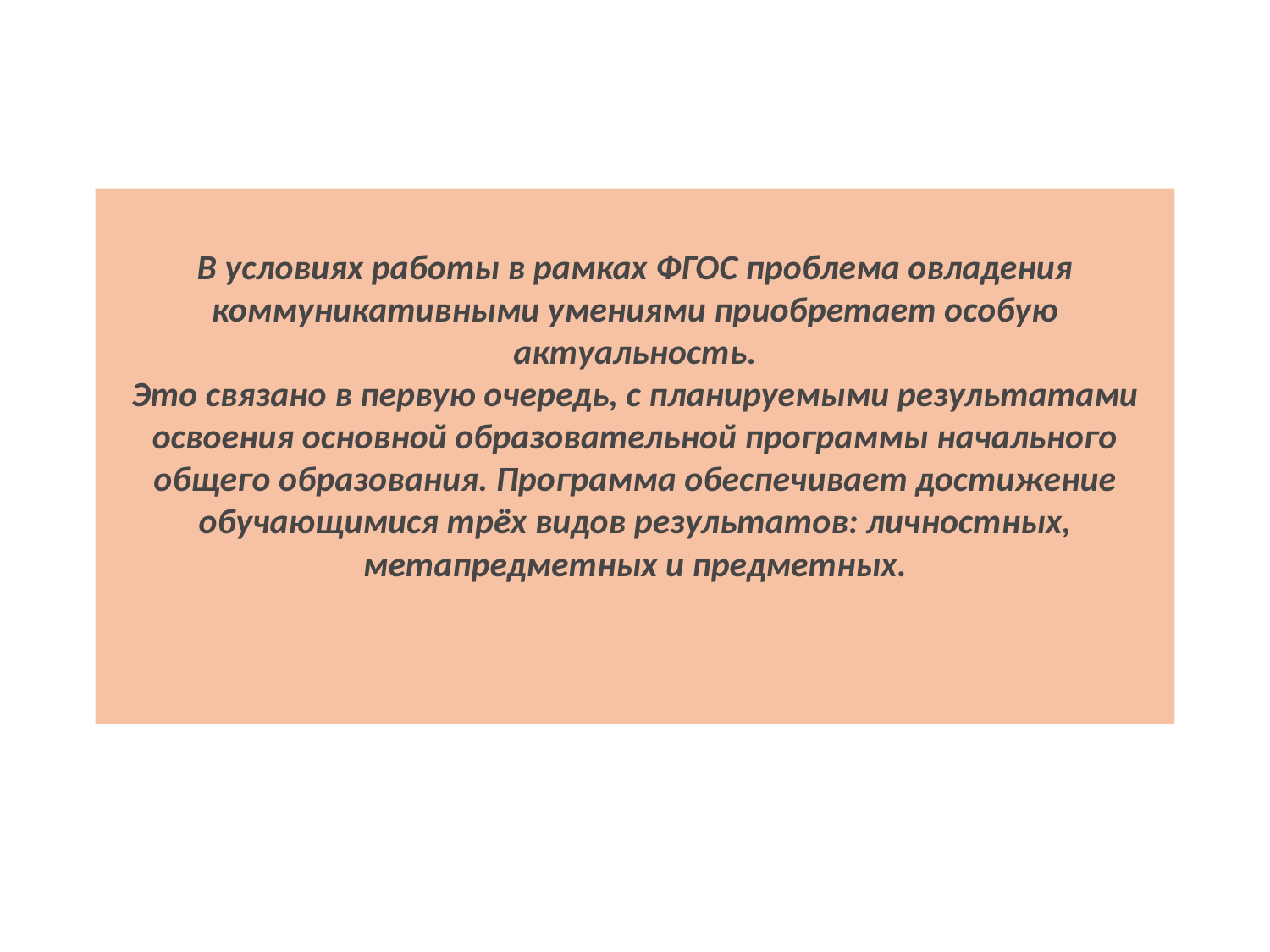

# В условиях работы в рамках ФГОС проблема овладения коммуникативными умениями приобретает особую актуальность. Это связано в первую очередь, с планируемыми результатами освоения основной образовательной программы начального общего образования. Программа обеспечивает достижение обучающимися трёх видов результатов: личностных, метапредметных и предметных.